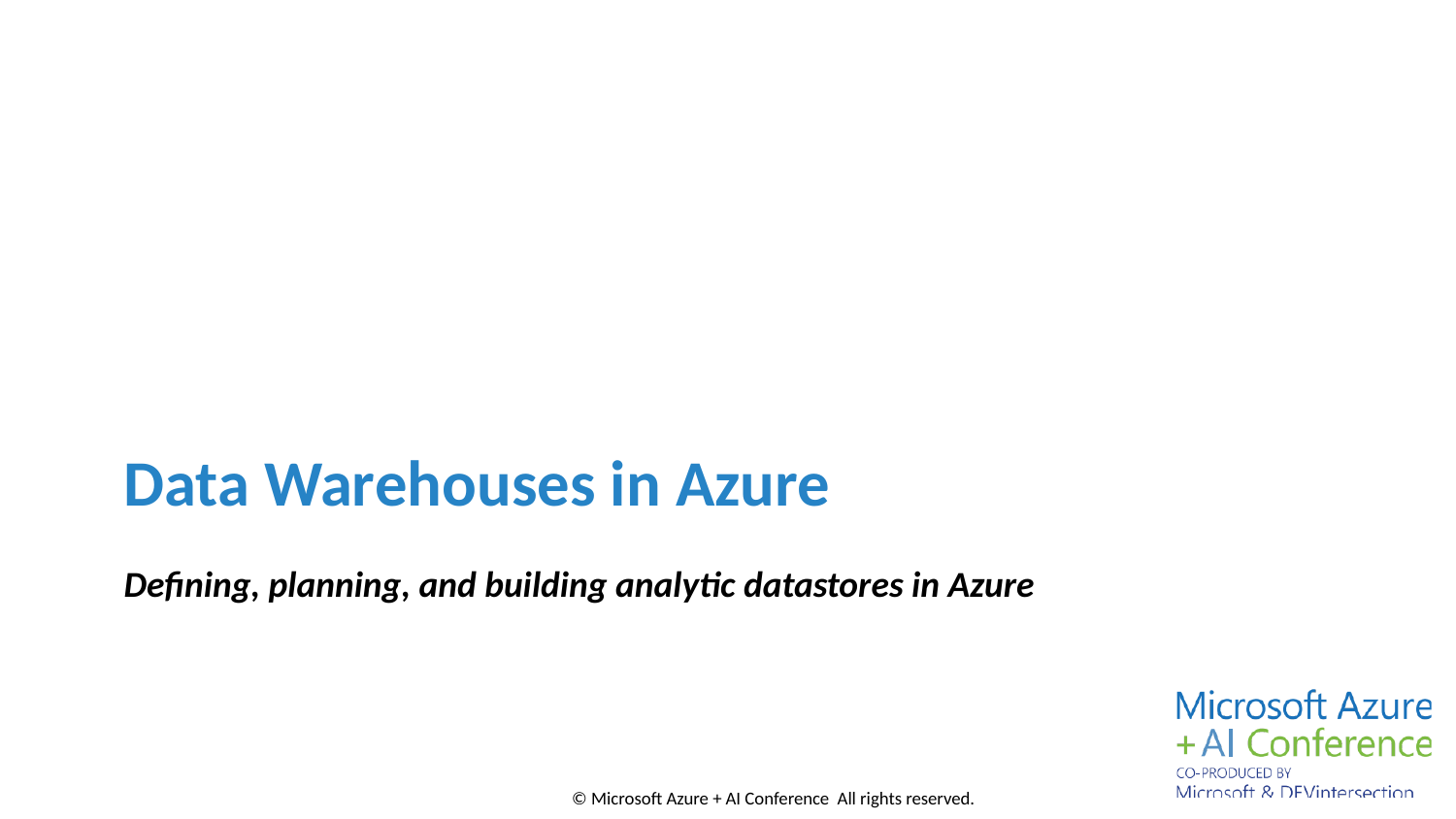

Data Warehouses in Azure
# Defining, planning, and building analytic datastores in Azure